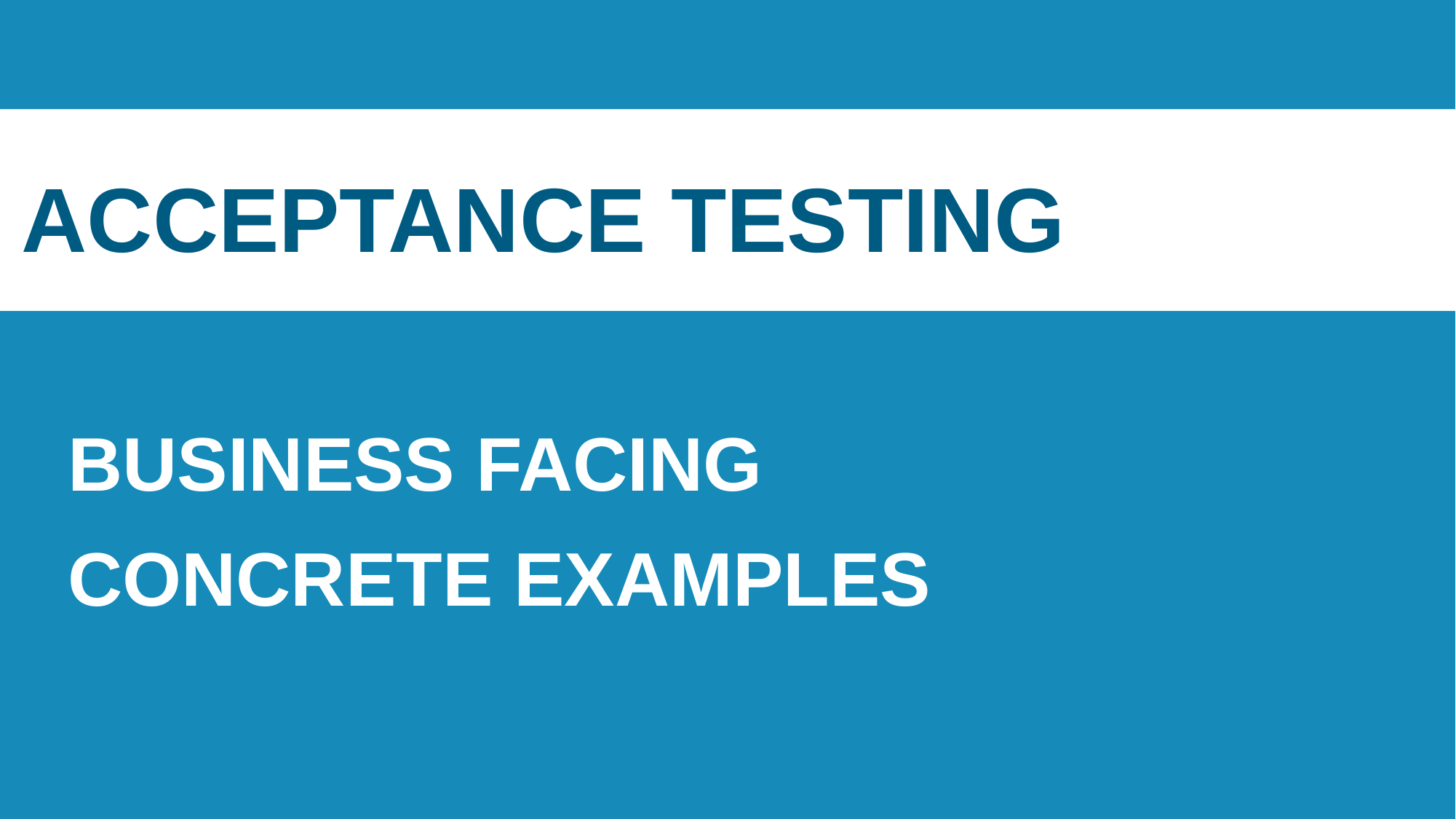

# ACCEPTANCE TESTING
BUSINESS FACING
CONCRETE EXAMPLES